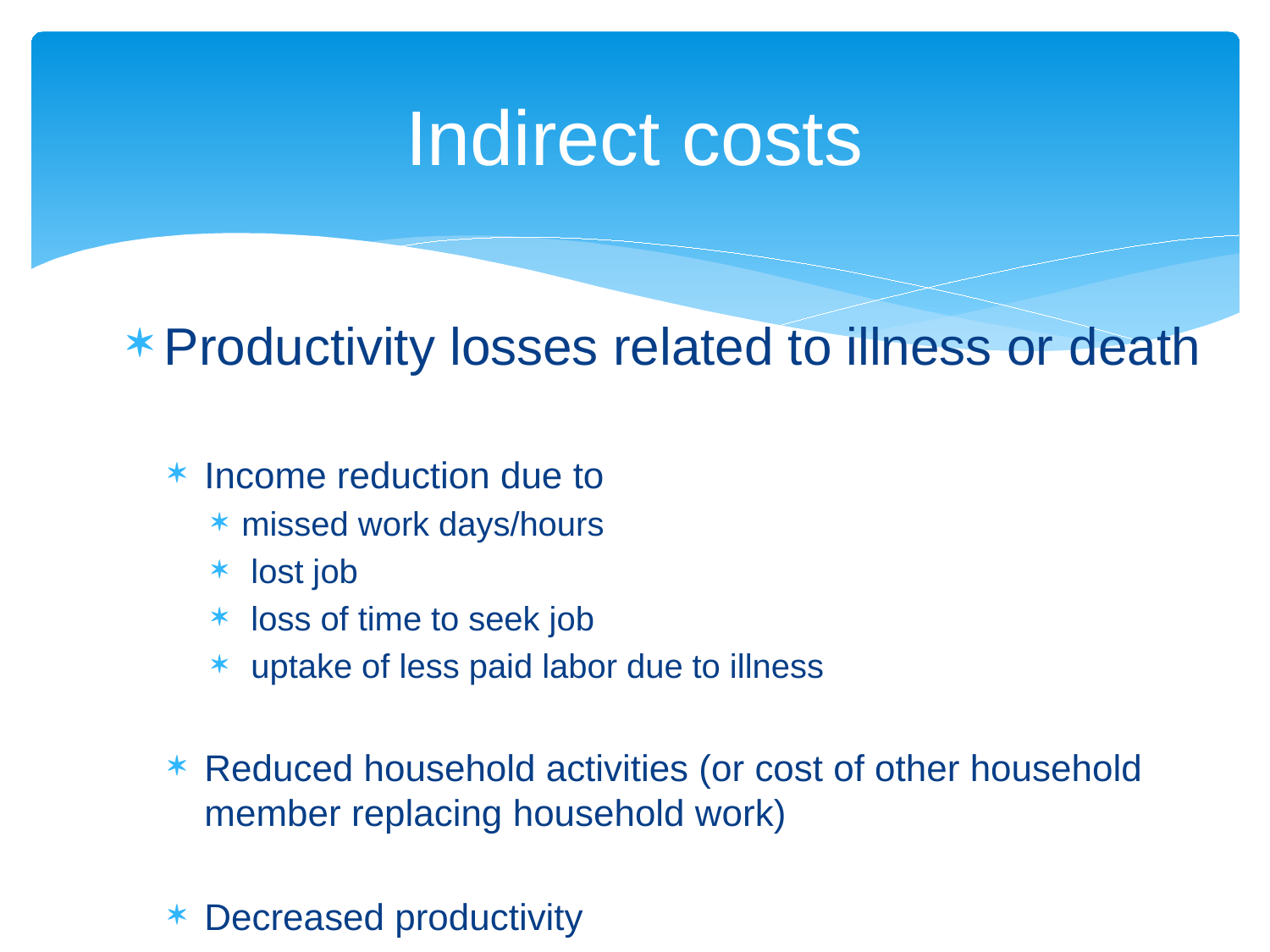

# Indirect costs
Productivity losses related to illness or death

Income reduction due to
missed work days/hours
 lost job
 loss of time to seek job
 uptake of less paid labor due to illness

Reduced household activities (or cost of other household member replacing household work)

Decreased productivity